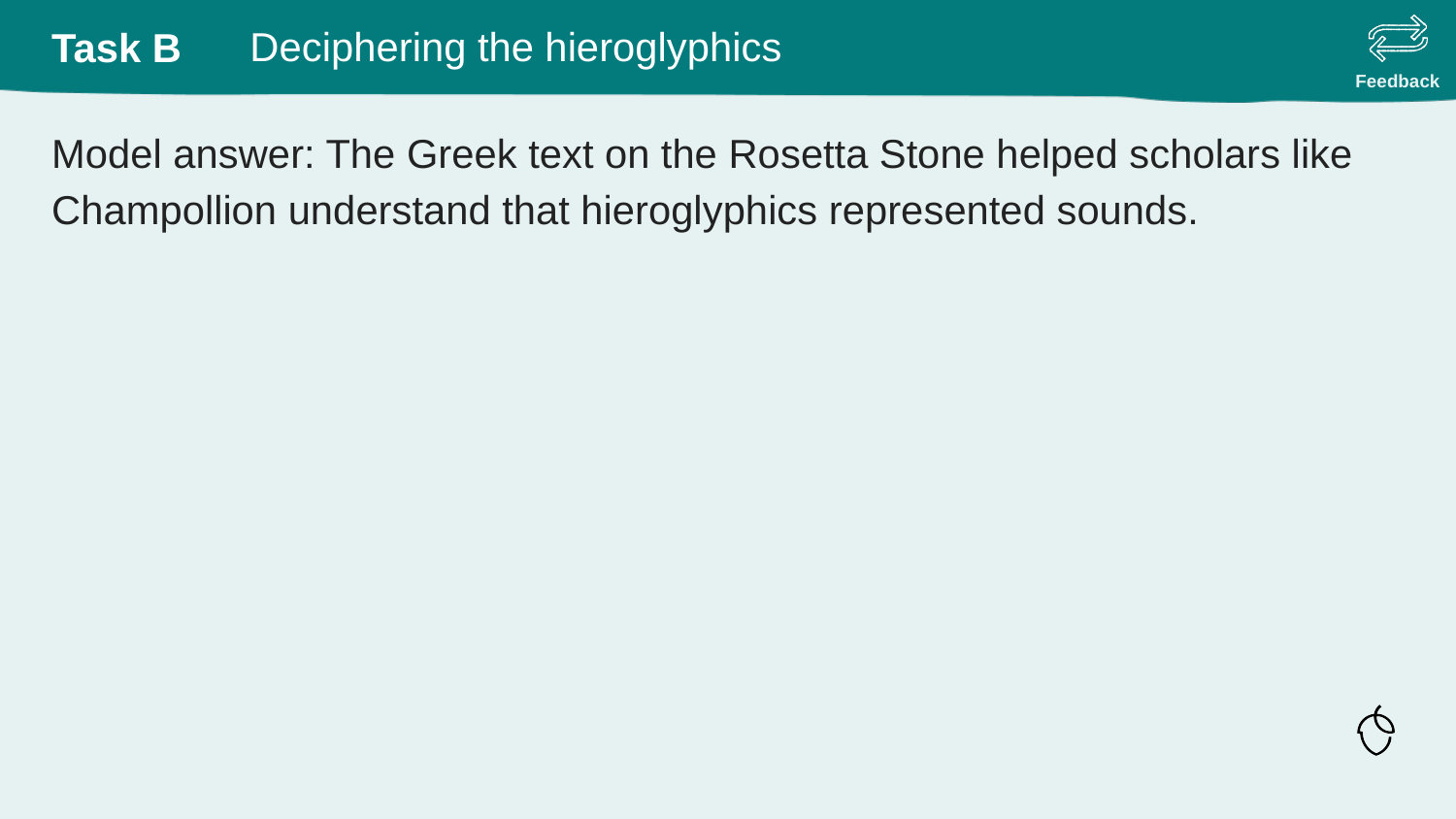

Deciphering the hieroglyphics

Model answer: The Greek text on the Rosetta Stone helped scholars like Champollion understand that hieroglyphics represented sounds.